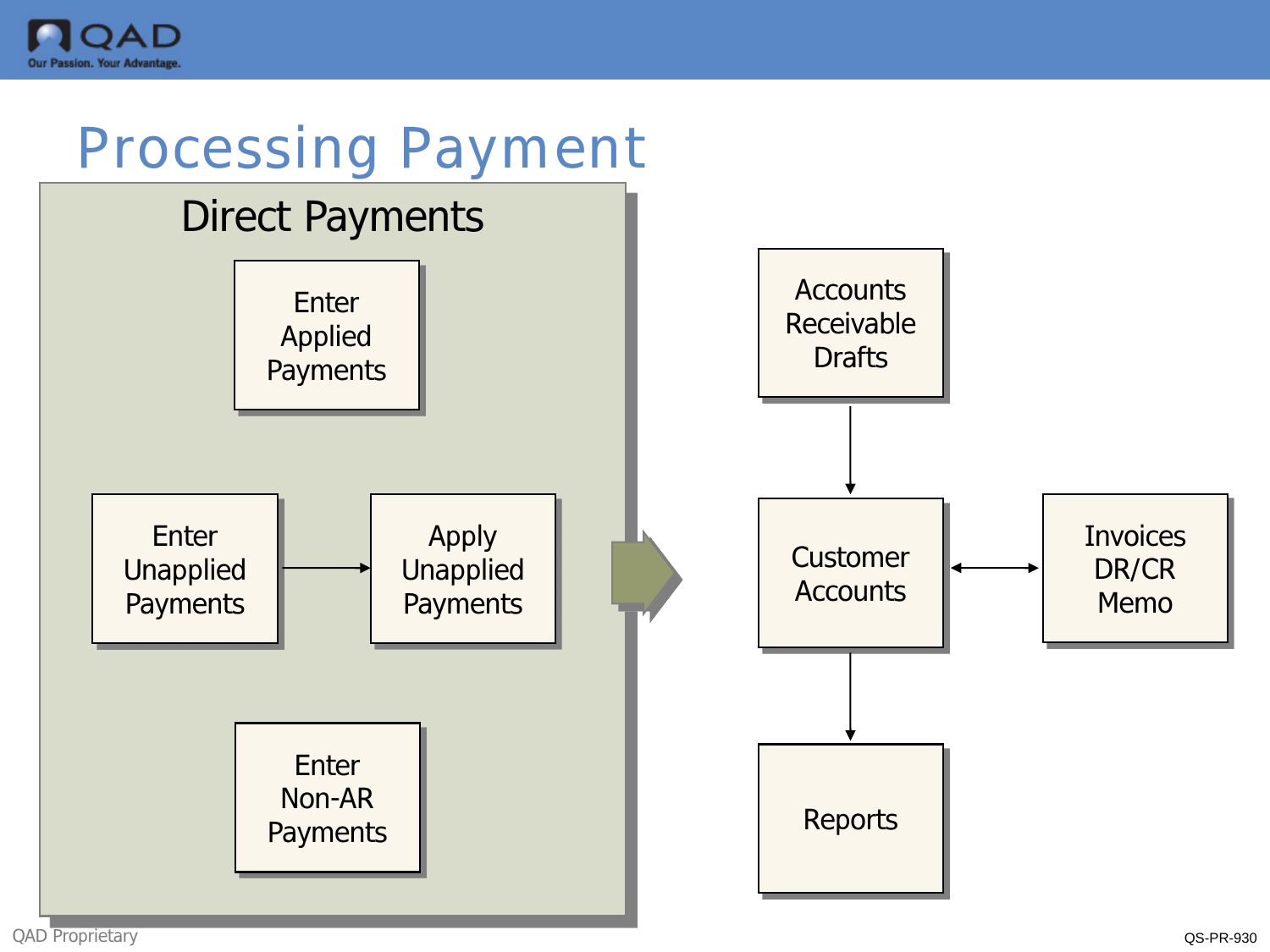

Processing Payment
Direct Payments

Accounts
Receivable
Drafts
Enter
Applied
Payments

Invoices
DR/CR
Memo
Enter
Unapplied
Payments
Apply
Unapplied
Payments
Customer
Accounts

Enter
Non-AR
Payments
Reports
QS-PR-930